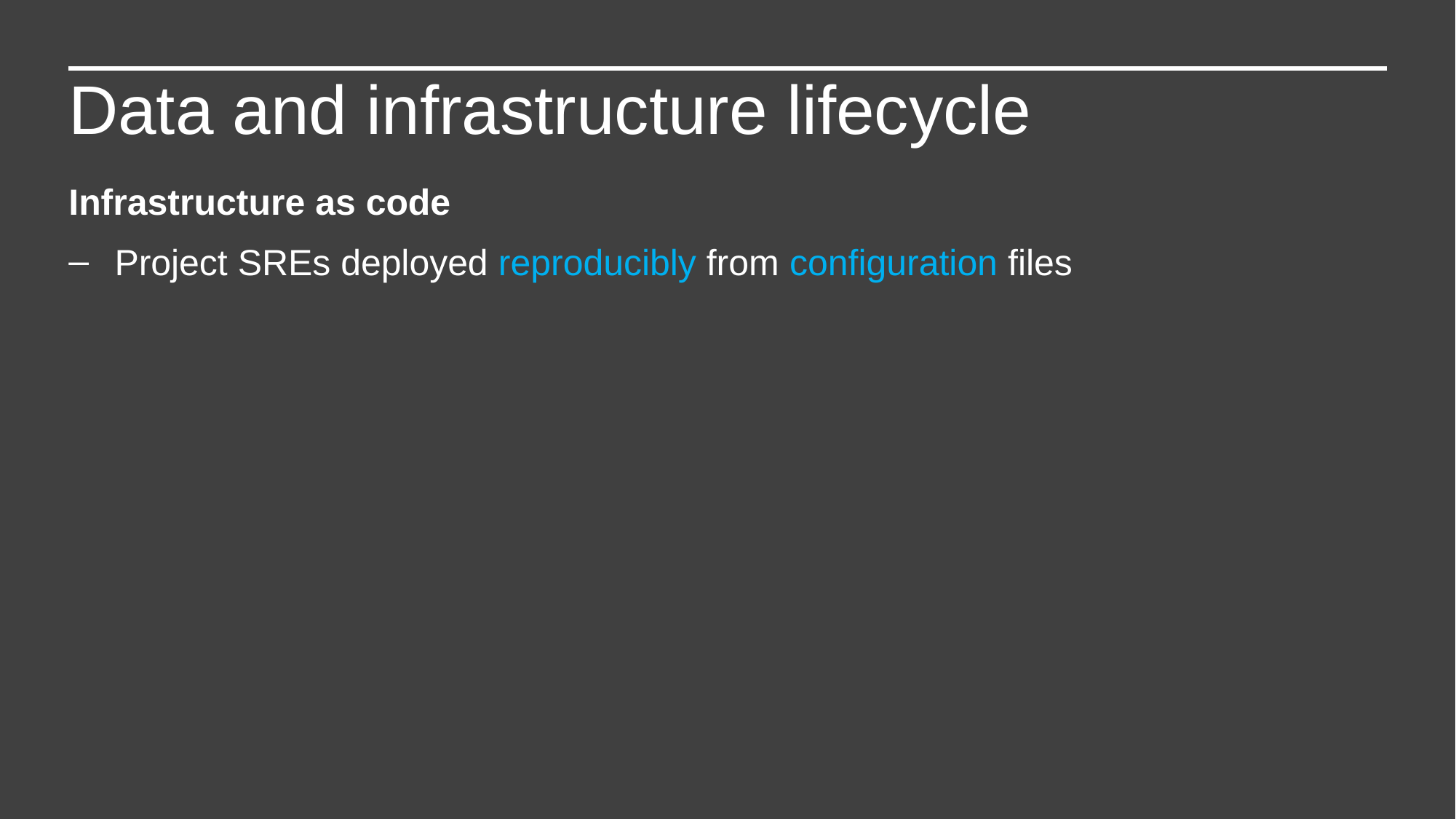

Data and infrastructure lifecycle
Infrastructure as code
Project SREs deployed reproducibly from configuration files